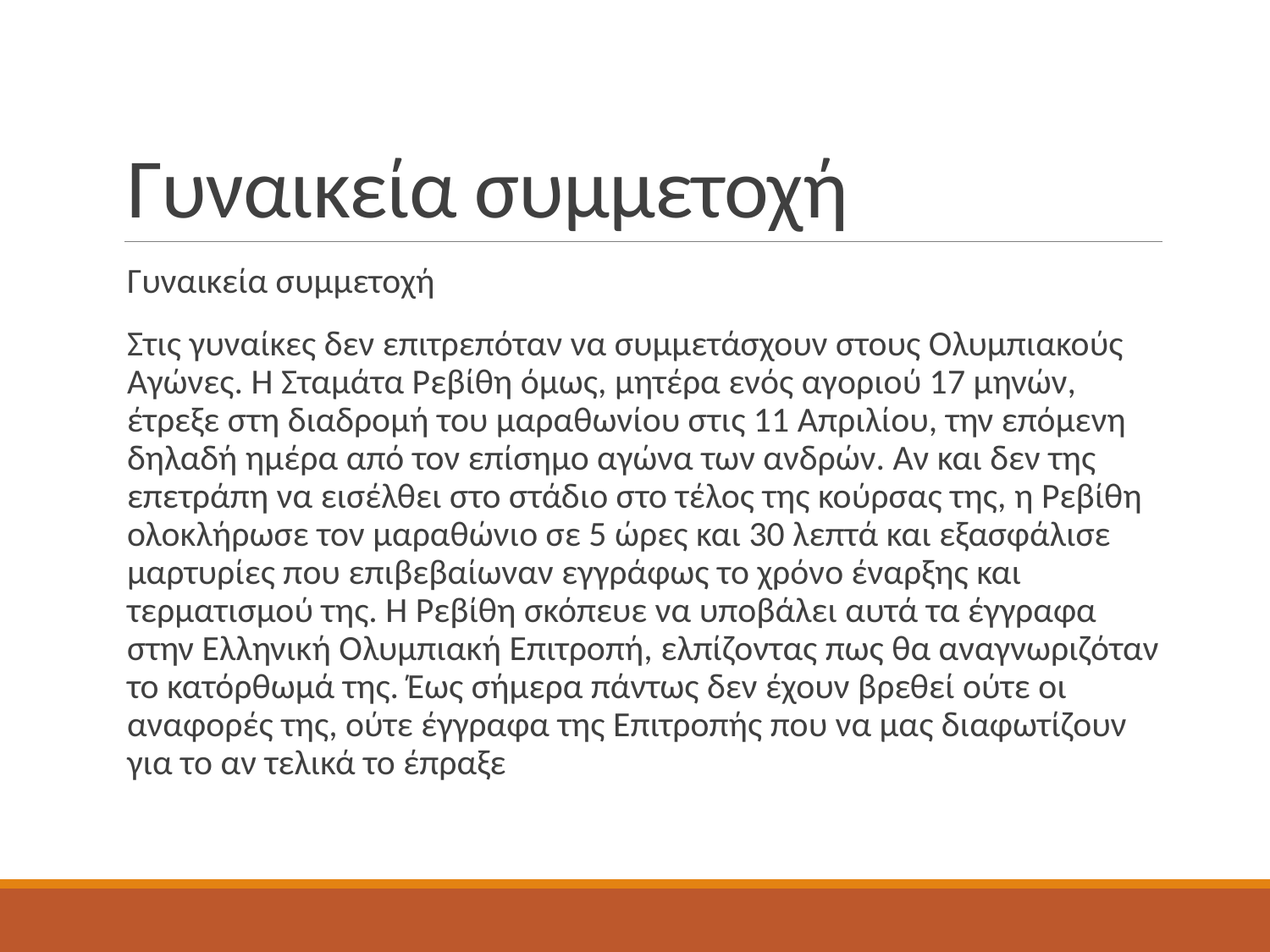

# Γυναικεία συμμετοχή
Γυναικεία συμμετοχή
Στις γυναίκες δεν επιτρεπόταν να συμμετάσχουν στους Ολυμπιακούς Αγώνες. Η Σταμάτα Ρεβίθη όμως, μητέρα ενός αγοριού 17 μηνών, έτρεξε στη διαδρομή του μαραθωνίου στις 11 Απριλίου, την επόμενη δηλαδή ημέρα από τον επίσημο αγώνα των ανδρών. Αν και δεν της επετράπη να εισέλθει στο στάδιο στο τέλος της κούρσας της, η Ρεβίθη ολοκλήρωσε τον μαραθώνιο σε 5 ώρες και 30 λεπτά και εξασφάλισε μαρτυρίες που επιβεβαίωναν εγγράφως το χρόνο έναρξης και τερματισμού της. Η Ρεβίθη σκόπευε να υποβάλει αυτά τα έγγραφα στην Ελληνική Ολυμπιακή Επιτροπή, ελπίζοντας πως θα αναγνωριζόταν το κατόρθωμά της. Έως σήμερα πάντως δεν έχουν βρεθεί ούτε οι αναφορές της, ούτε έγγραφα της Επιτροπής που να μας διαφωτίζουν για το αν τελικά το έπραξε